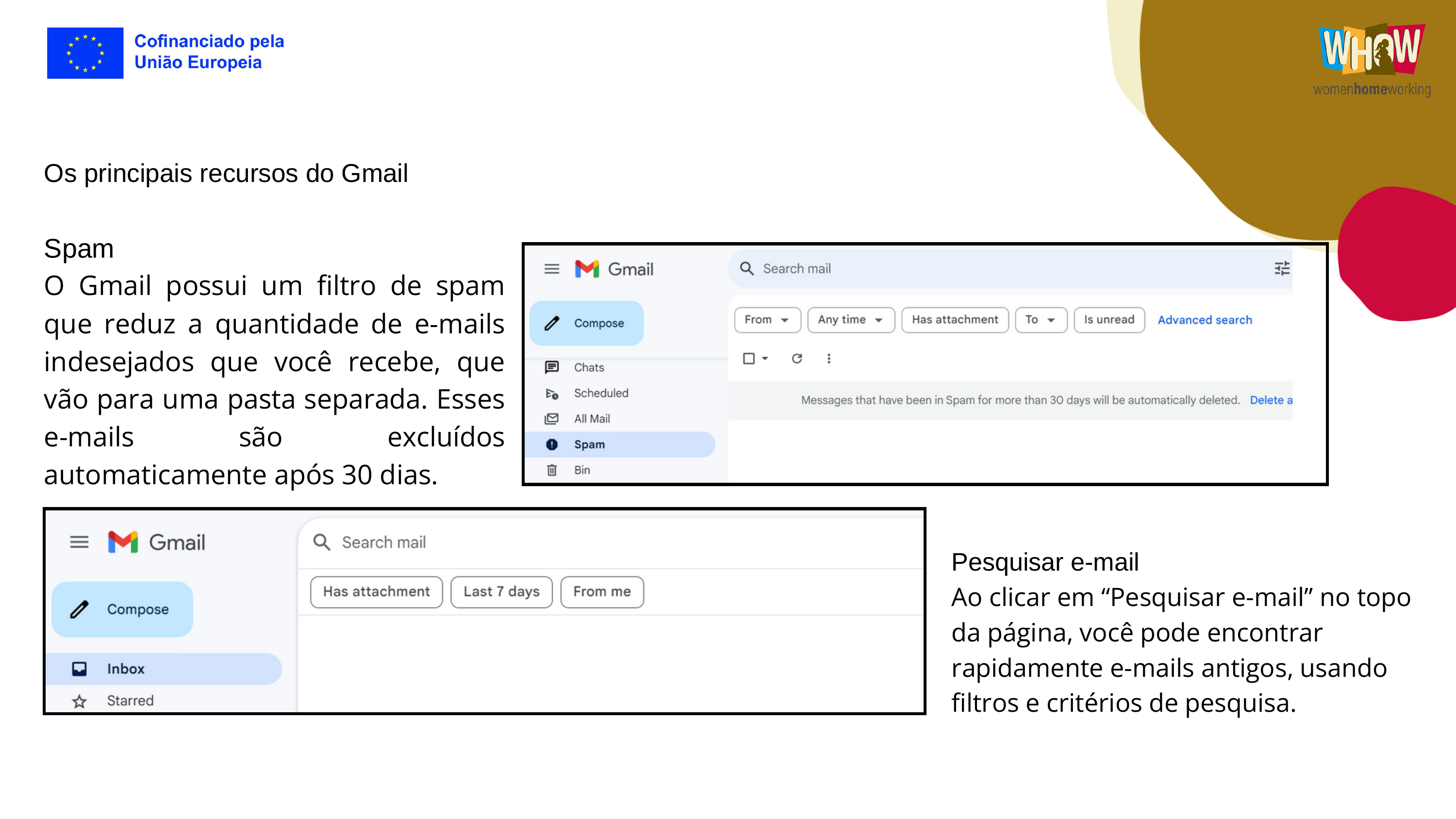

Os principais recursos do Gmail
Spam
O Gmail possui um filtro de spam que reduz a quantidade de e-mails indesejados que você recebe, que vão para uma pasta separada. Esses e-mails são excluídos automaticamente após 30 dias.

Pesquisar e-mail
Ao clicar em “Pesquisar e-mail” no topo da página, você pode encontrar rapidamente e-mails antigos, usando filtros e critérios de pesquisa.